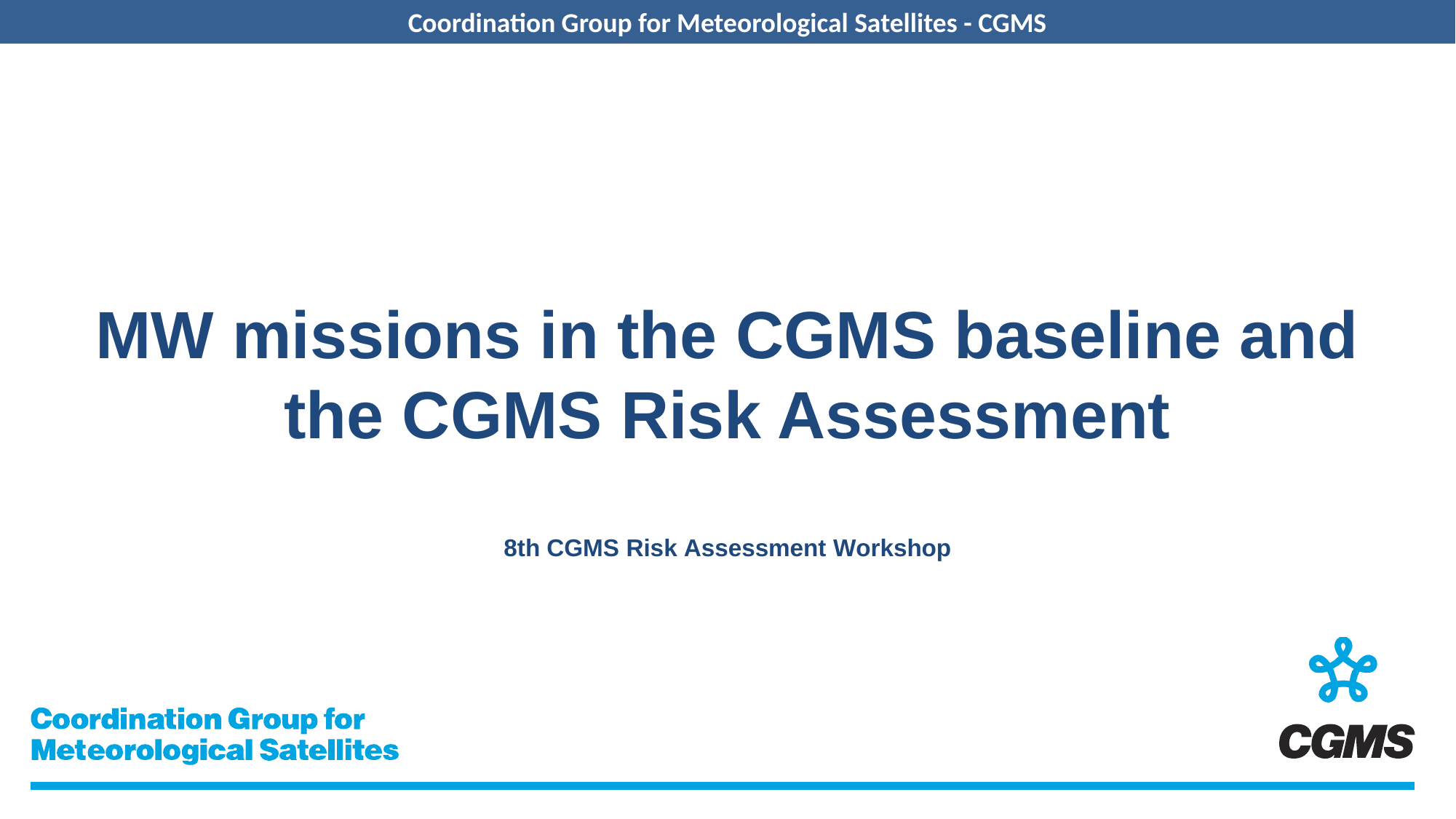

# MW missions in the CGMS baseline and the CGMS Risk Assessment 8th CGMS Risk Assessment Workshop